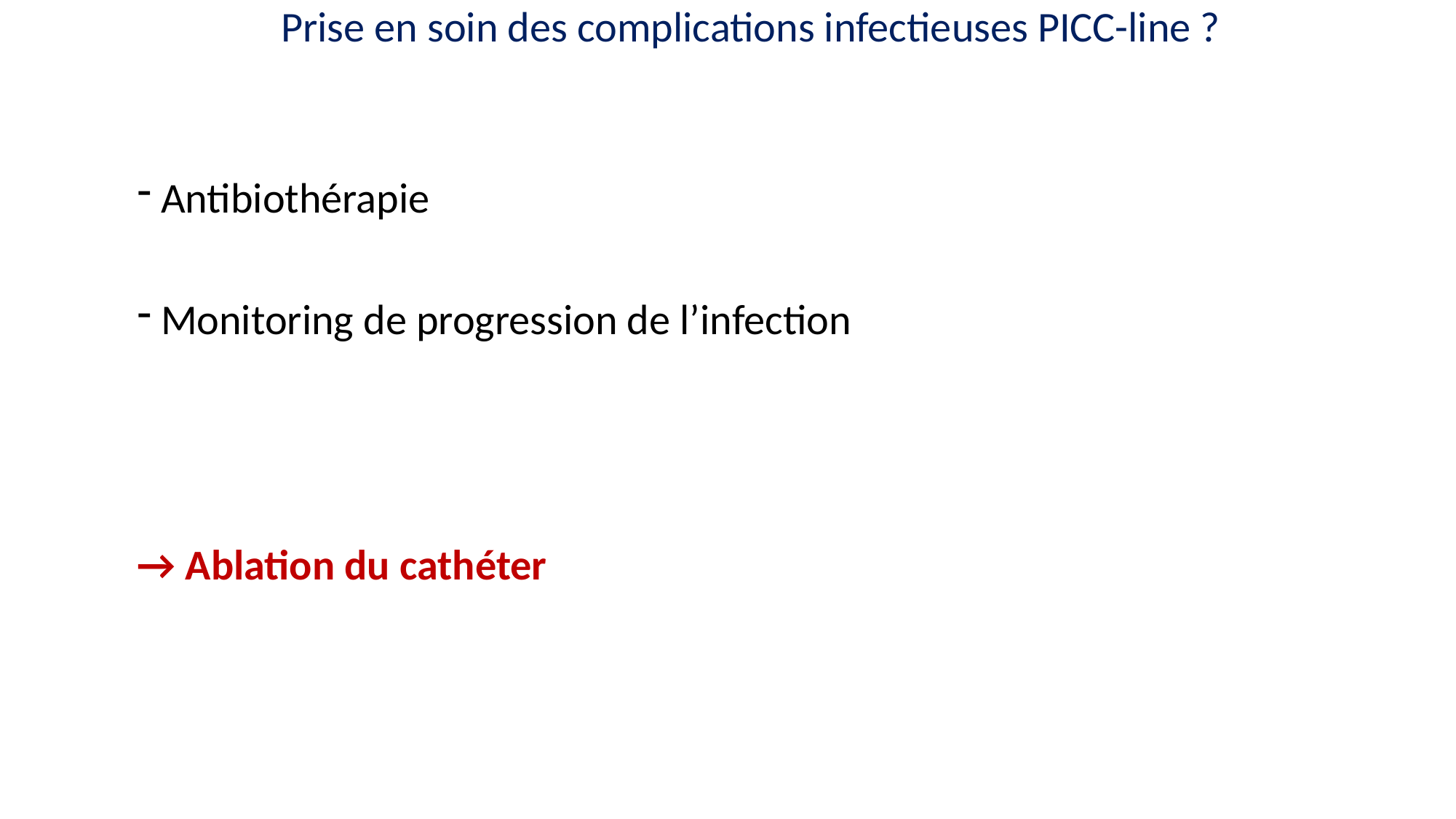

Prise en soin des complications infectieuses PICC-line ?
 Antibiothérapie

 Monitoring de progression de l’infection

→ Ablation du cathéter